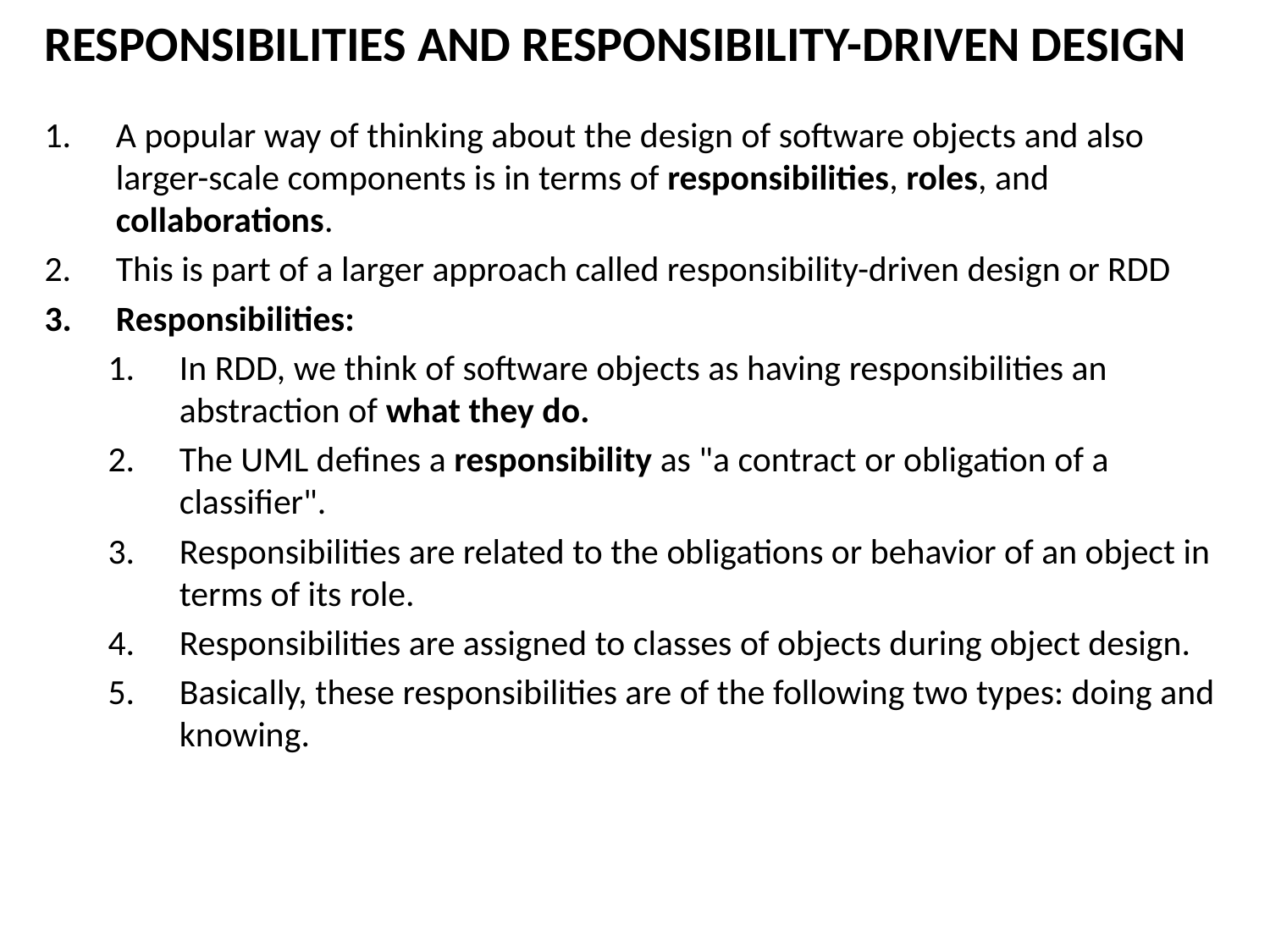

# RESPONSIBILITIES AND RESPONSIBILITY-DRIVEN DESIGN
A popular way of thinking about the design of software objects and also larger-scale components is in terms of responsibilities, roles, and collaborations.
This is part of a larger approach called responsibility-driven design or RDD
Responsibilities:
In RDD, we think of software objects as having responsibilities an abstraction of what they do.
The UML defines a responsibility as "a contract or obligation of a classifier".
Responsibilities are related to the obligations or behavior of an object in terms of its role.
Responsibilities are assigned to classes of objects during object design.
Basically, these responsibilities are of the following two types: doing and knowing.